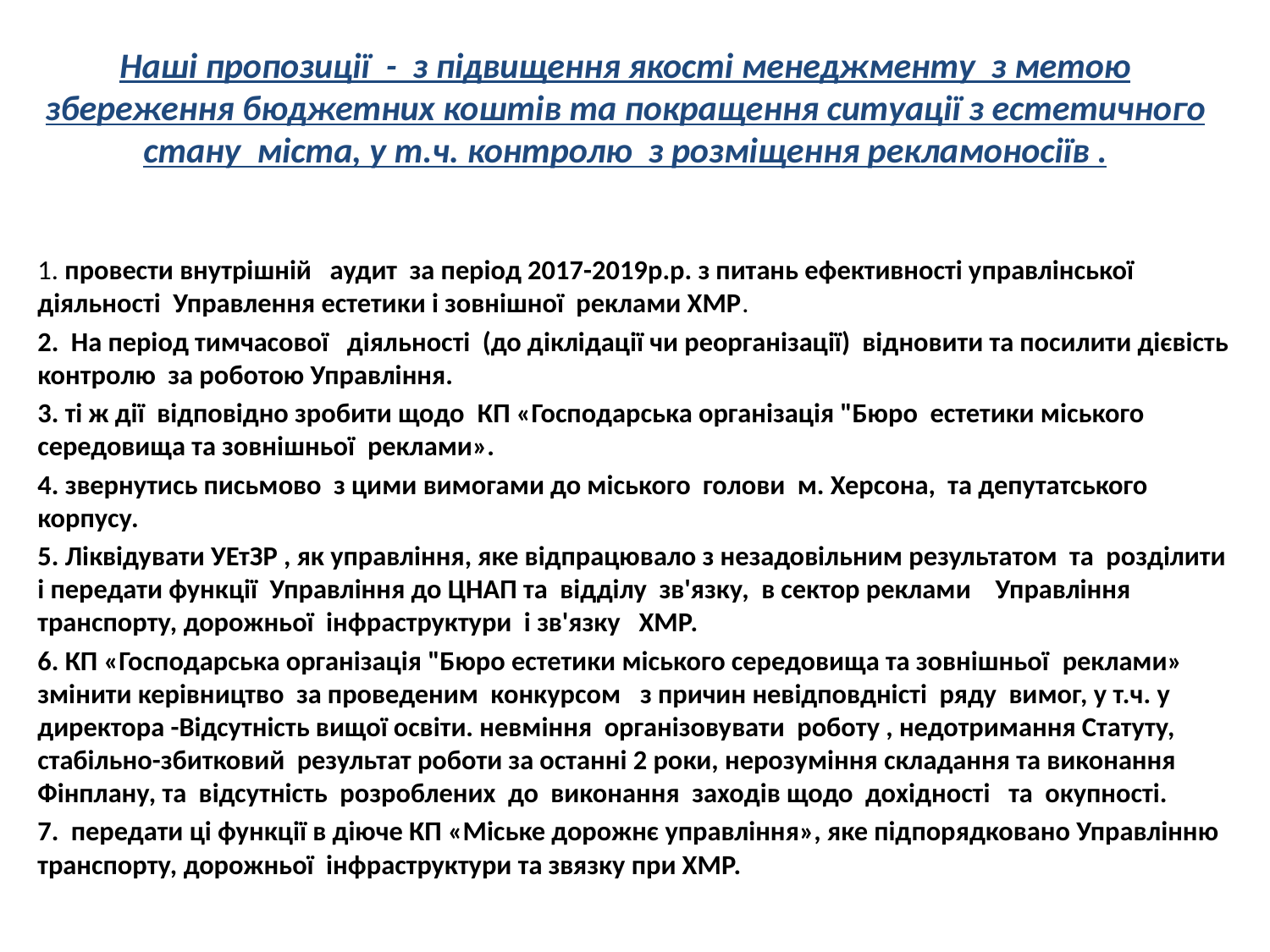

# Наші пропозиції  -  з підвищення якості менеджменту  з метою збереження бюджетних коштів та покращення ситуації з естетичного стану  міста, у т.ч. контролю  з розміщення рекламоносіїв .
1. провести внутрішній   аудит  за період 2017-2019р.р. з питань ефективності управлінської діяльності  Управлення естетики і зовнішної  реклами ХМР.
2.  На період тимчасової   діяльності  (до діклідації чи реорганізації)  відновити та посилити дієвість контролю  за роботою Управління.
3. ті ж дії  відповідно зробити щодо  КП «Господарська організація "Бюро  естетики міського середовища та зовнішньої  реклами».
4. звернутись письмово  з цими вимогами до міського  голови  м. Херсона,  та депутатського корпусу.
5. Ліквідувати УЕтЗР , як управління, яке відпрацювало з незадовільним результатом  та  розділити і передати функції  Управління до ЦНАП та  відділу  зв'язку,  в сектор реклами    Управління транспорту, дорожньої  інфраструктури  і зв'язку   ХМР.
6. КП «Господарська організація "Бюро естетики міського середовища та зовнішньої  реклами»  змінити керівництво  за проведеним  конкурсом   з причин невідповдністі  ряду  вимог, у т.ч. у директора -Відсутність вищої освіти. невміння  організовувати  роботу , недотримання Статуту, стабільно-збитковий  результат роботи за останні 2 роки, нерозуміння складання та виконання   Фінплану, та  відсутність  розроблених  до  виконання  заходів щодо  дохідності   та  окупності.
7.  передати ці функції в діюче КП «Міське дорожнє управління», яке підпорядковано Управлінню транспорту, дорожньої  інфраструктури та звязку при ХМР.